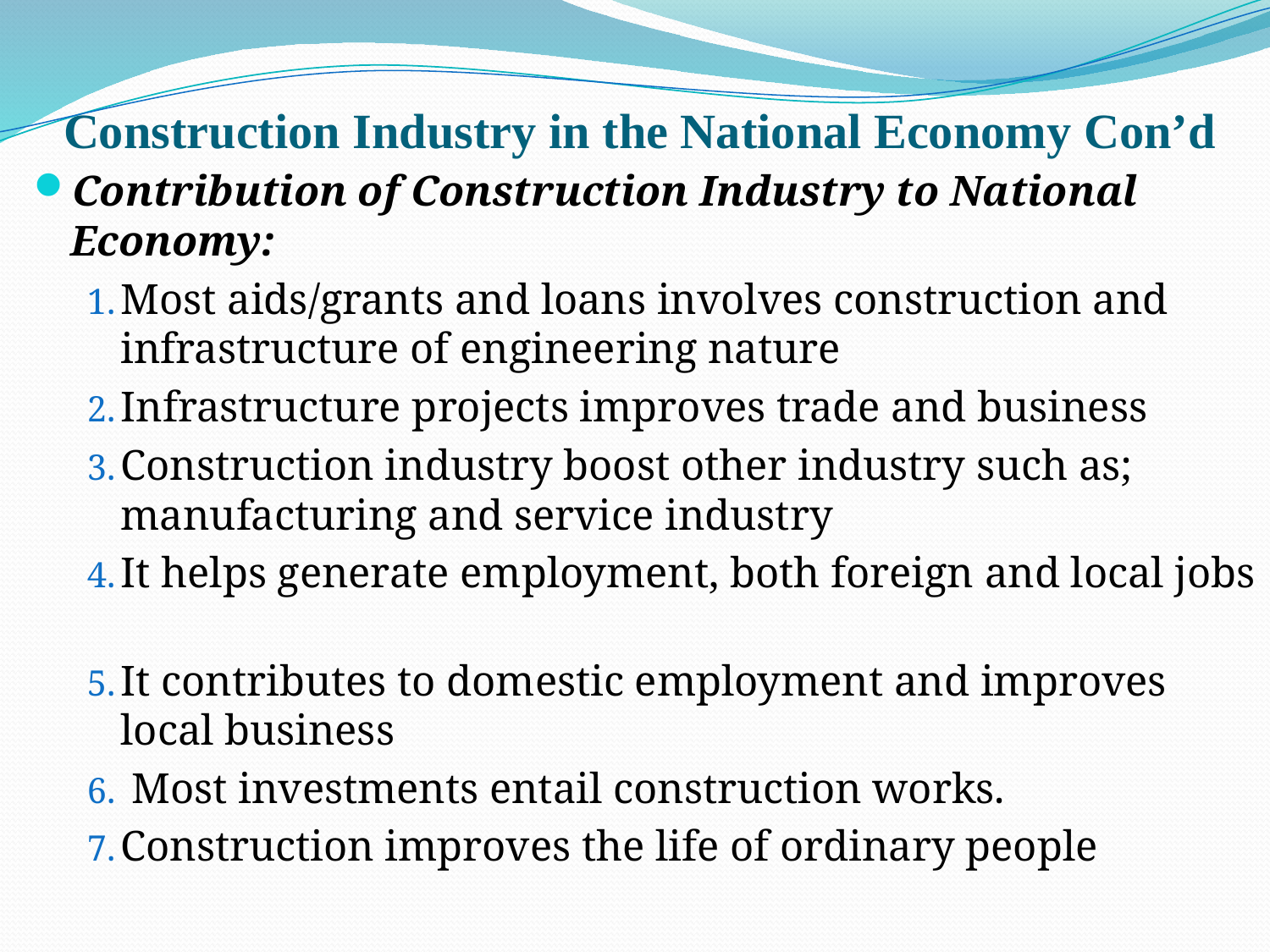

# Construction Industry in the National Economy Con’d
Contribution of Construction Industry to National Economy:
Most aids/grants and loans involves construction and infrastructure of engineering nature
Infrastructure projects improves trade and business
Construction industry boost other industry such as; manufacturing and service industry
It helps generate employment, both foreign and local jobs
It contributes to domestic employment and improves local business
 Most investments entail construction works.
Construction improves the life of ordinary people